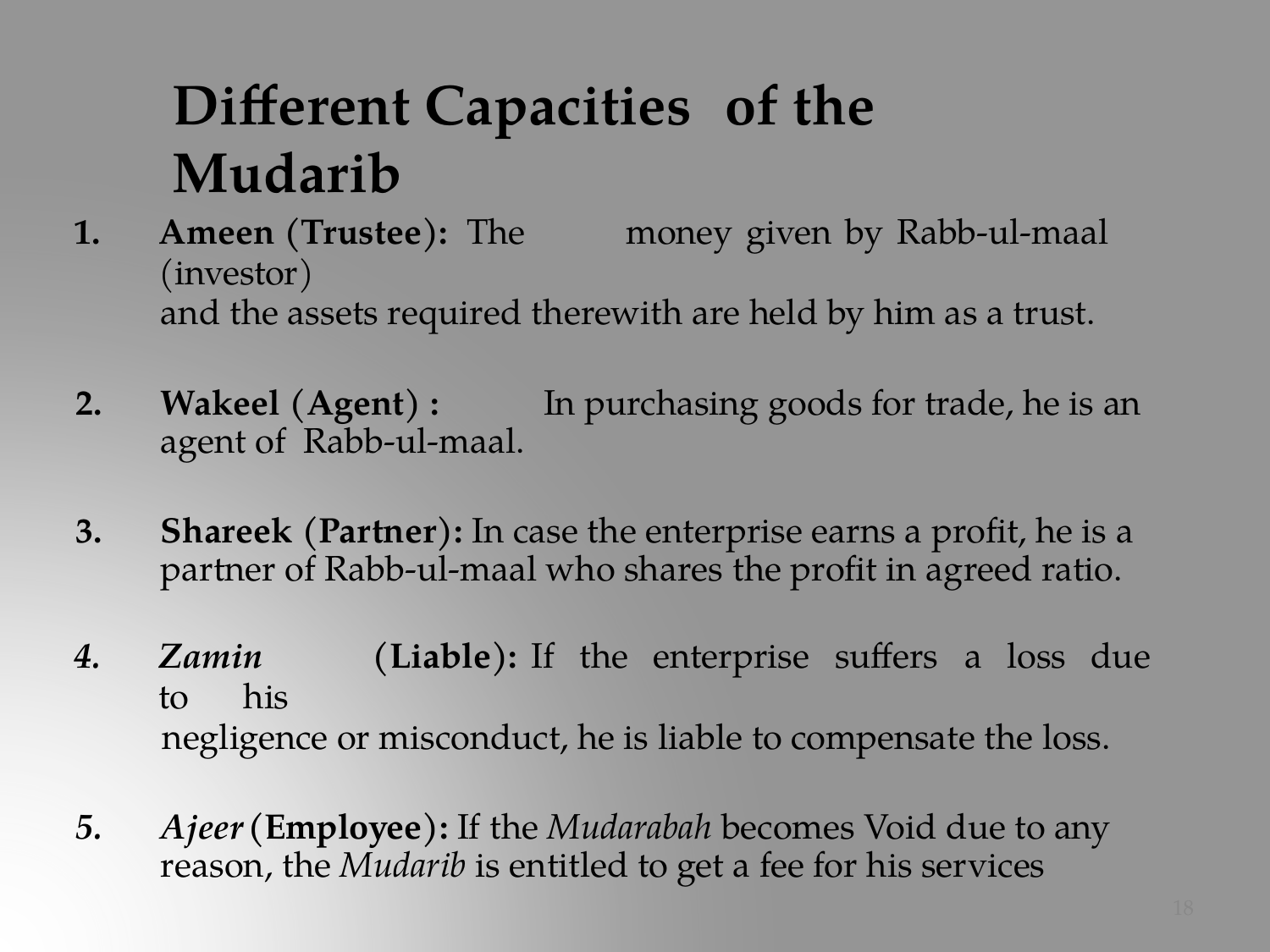

# Different Capacities	of the Mudarib
Ameen (Trustee):  The	money given by Rabb-ul-maal (investor)
and the assets required therewith are held by him as a trust.

Wakeel (Agent) :	In purchasing goods for trade, he is an agent of  Rabb-ul-maal.

Shareek (Partner): In case the enterprise earns a profit, he is a  partner of Rabb-ul-maal who shares the profit in agreed ratio.

Zamin	(Liable):	If	the	enterprise	suffers	a	loss	due	to	his
negligence or misconduct, he is liable to compensate the loss.

Ajeer	(Employee): If the Mudarabah becomes Void due to any  reason, the Mudarib is entitled to get a fee for his services
18